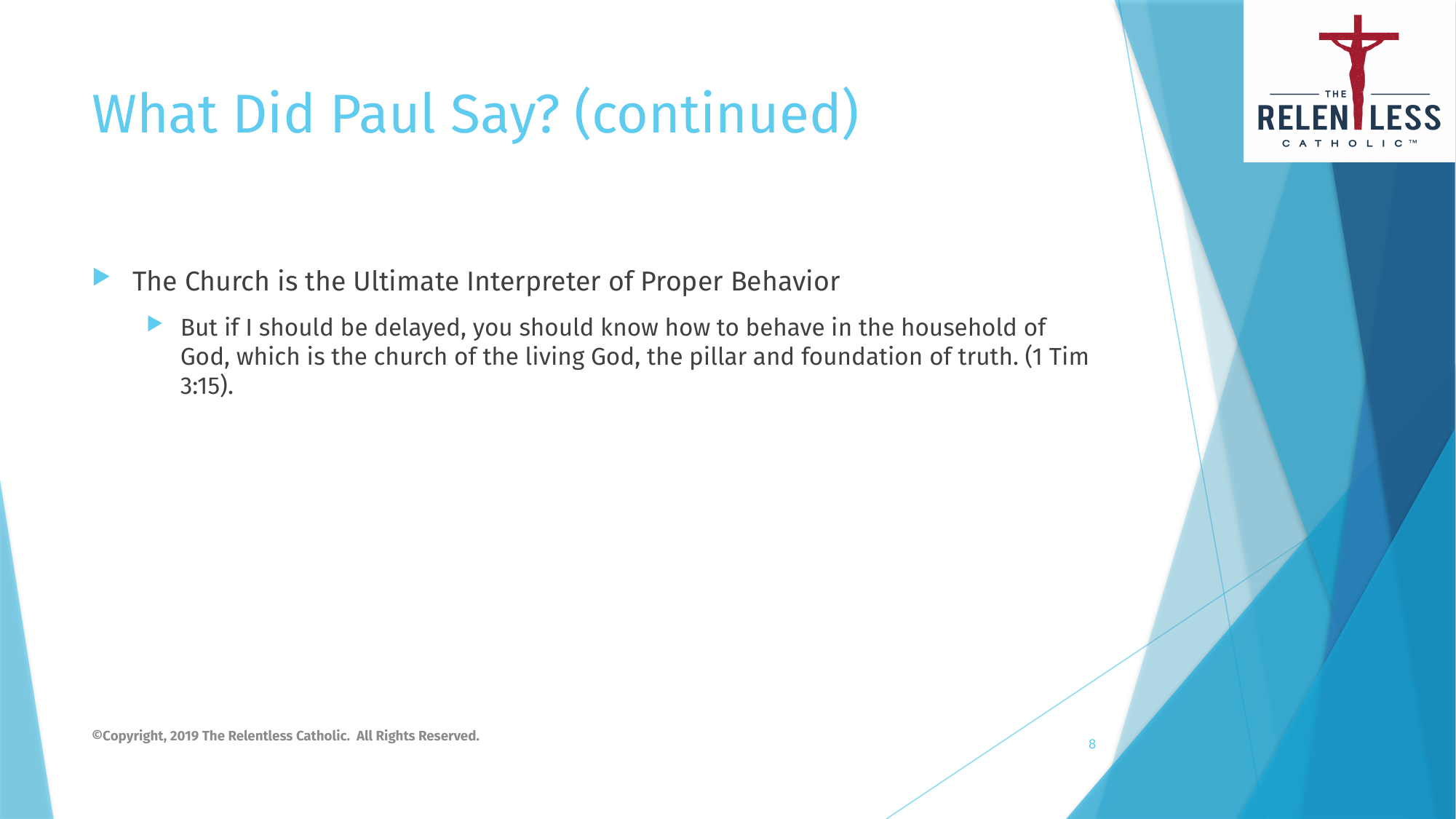

# What Did Paul Say? (continued)
The Church is the Ultimate Interpreter of Proper Behavior
But if I should be delayed, you should know how to behave in the household of God, which is the church of the living God, the pillar and foundation of truth. (1 Tim 3:15).

©Copyright, 2019 The Relentless Catholic.  All Rights Reserved.

8